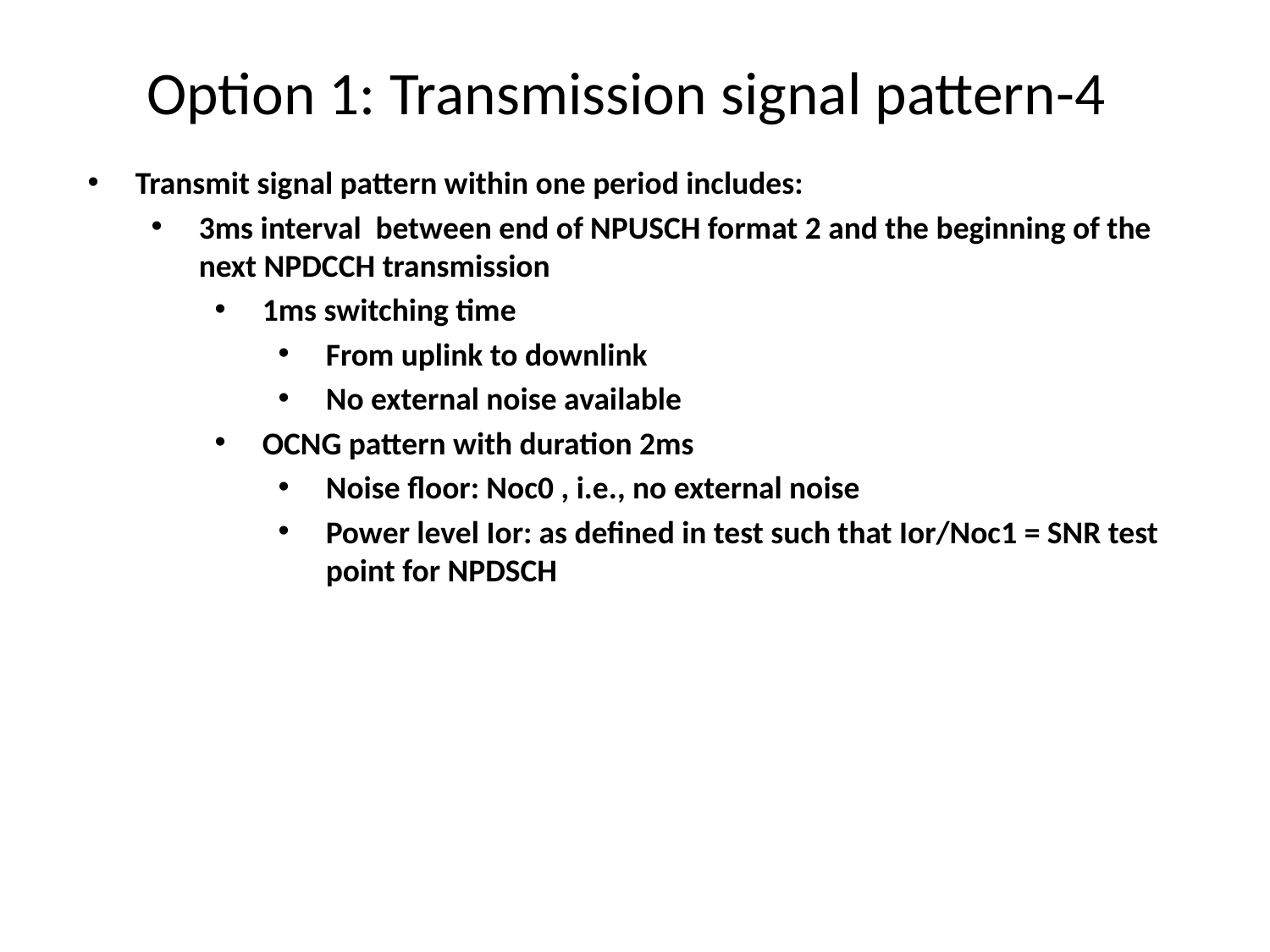

# Option 1: Transmission signal pattern-4
Transmit signal pattern within one period includes:
3ms interval  between end of NPUSCH format 2 and the beginning of the next NPDCCH transmission
1ms switching time
From uplink to downlink
No external noise available
OCNG pattern with duration 2ms
Noise floor: Noc0 , i.e., no external noise
Power level Ior: as defined in test such that Ior/Noc1 = SNR test point for NPDSCH